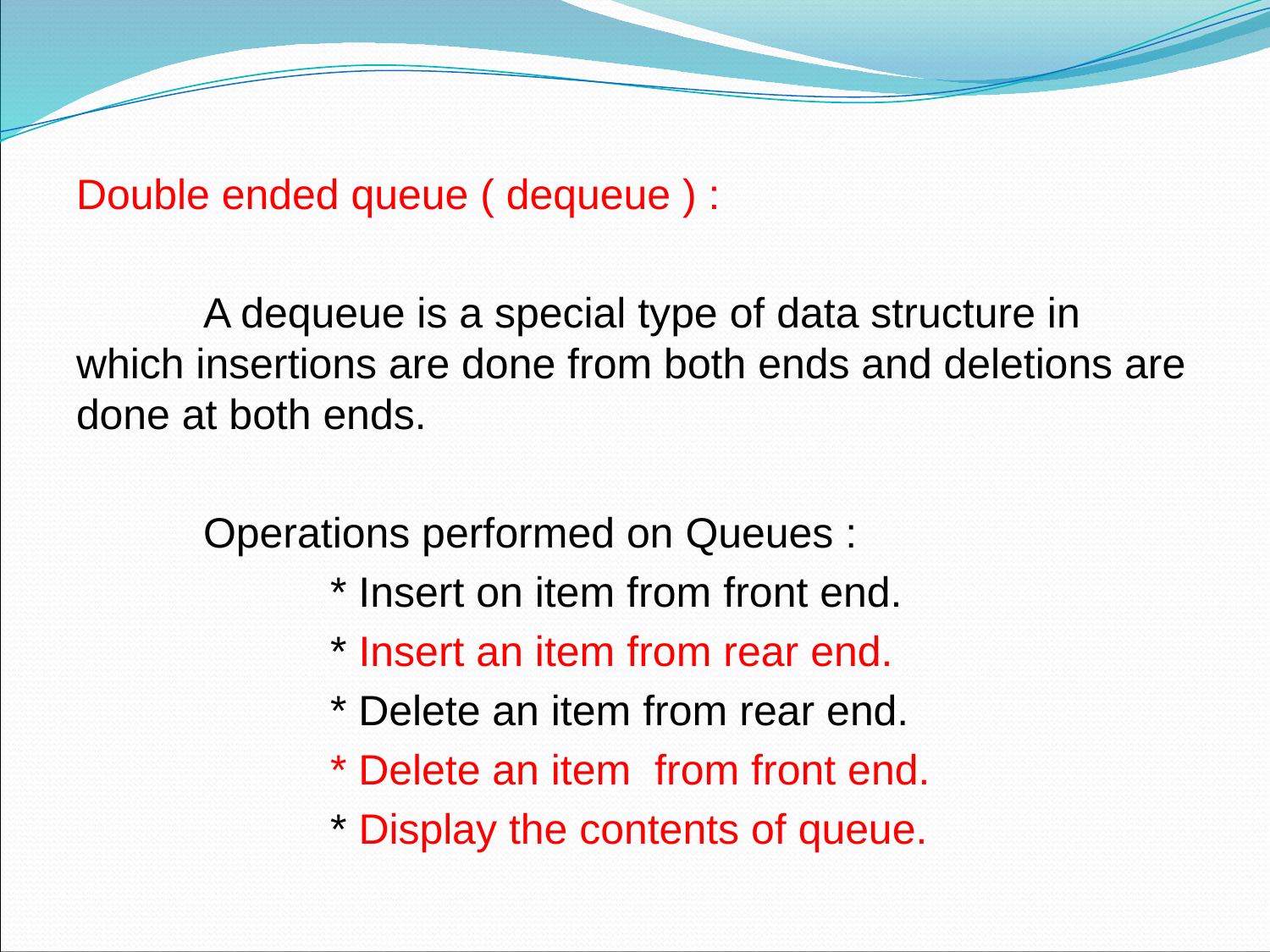

Double ended queue ( dequeue ) :

	A dequeue is a special type of data structure in which insertions are done from both ends and deletions are done at both ends.

	Operations performed on Queues :
		* Insert on item from front end.
		* Insert an item from rear end.
		* Delete an item from rear end.
		* Delete an item  from front end.
		* Display the contents of queue.